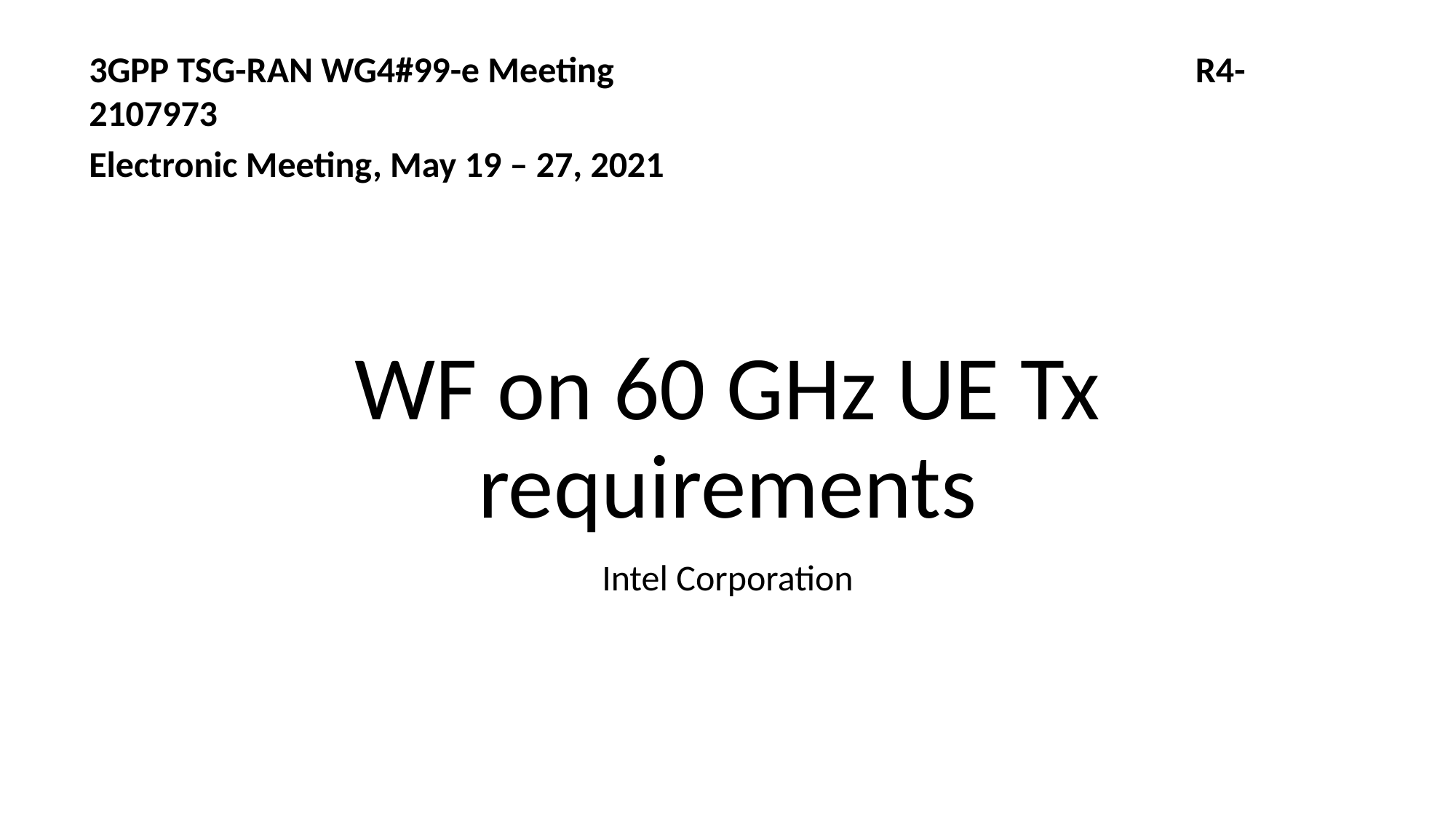

3GPP TSG-RAN WG4#99-e Meeting                                                                       R4-2107973
Electronic Meeting, May 19 – 27, 2021
# WF on 60 GHz UE Tx requirements
Intel Corporation